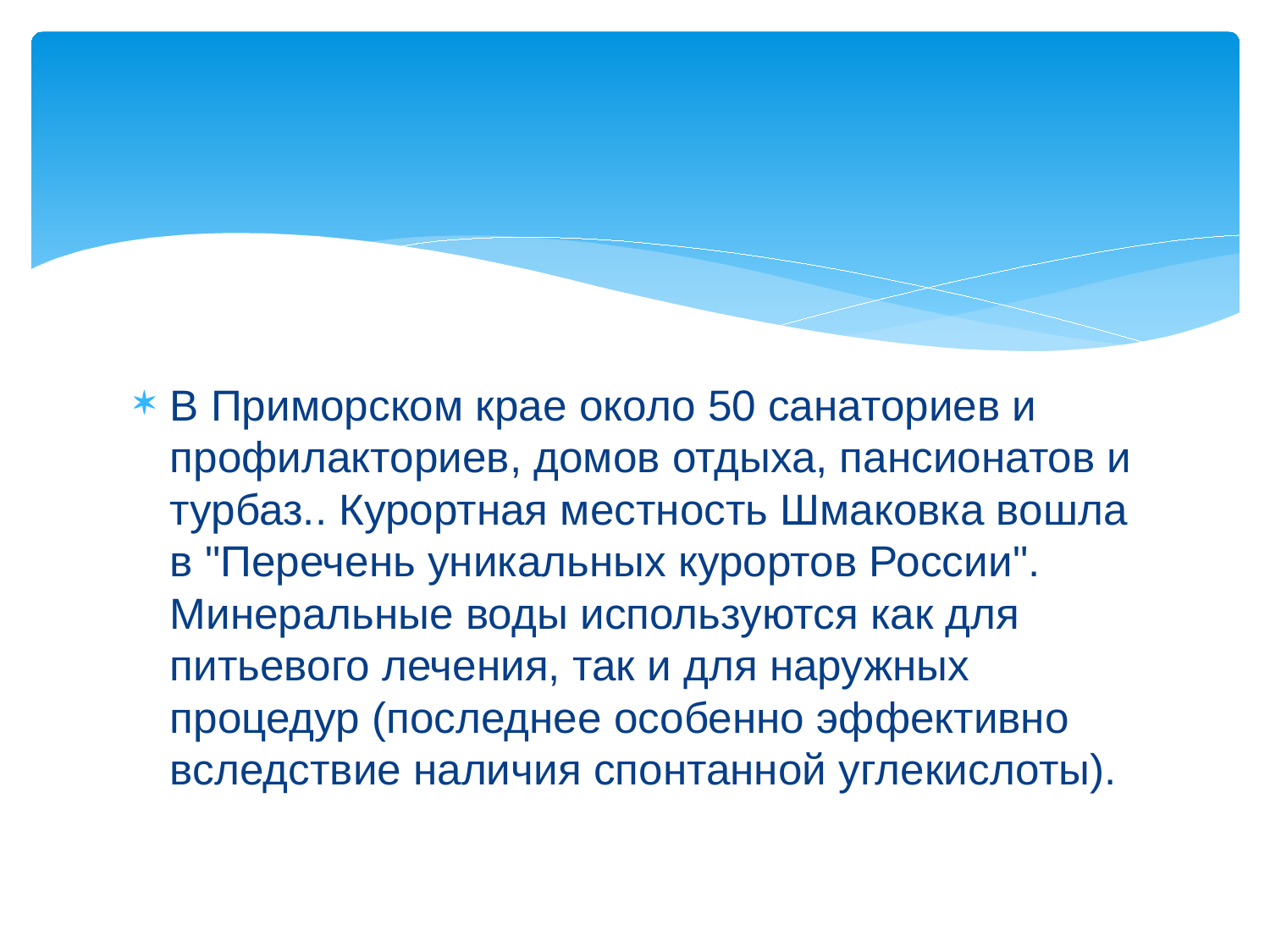

В Приморском крае около 50 санаториев и профилакториев, домов отдыха, пансионатов и турбаз.. Курортная местность Шмаковка вошла в "Перечень уникальных курортов России". Минеральные воды используются как для питьевого лечения, так и для наружных процедур (последнее особенно эффективно вследствие наличия спонтанной углекислоты).